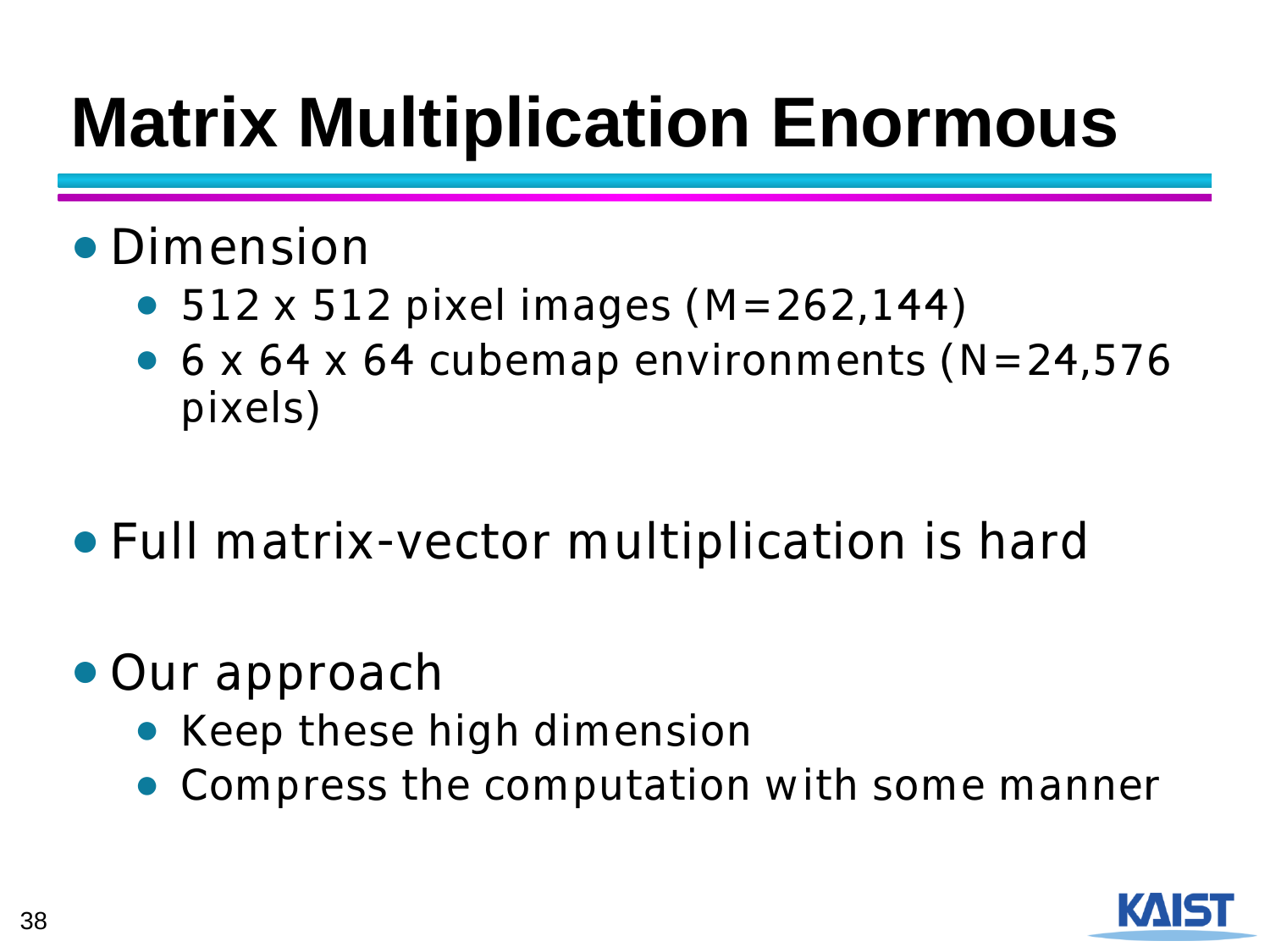

# Matrix Multiplication Enormous
Dimension
512 x 512 pixel images (M=262,144)
6 x 64 x 64 cubemap environments (N=24,576 pixels)

Full matrix-vector multiplication is hard

Our approach
Keep these high dimension
Compress the computation with some manner